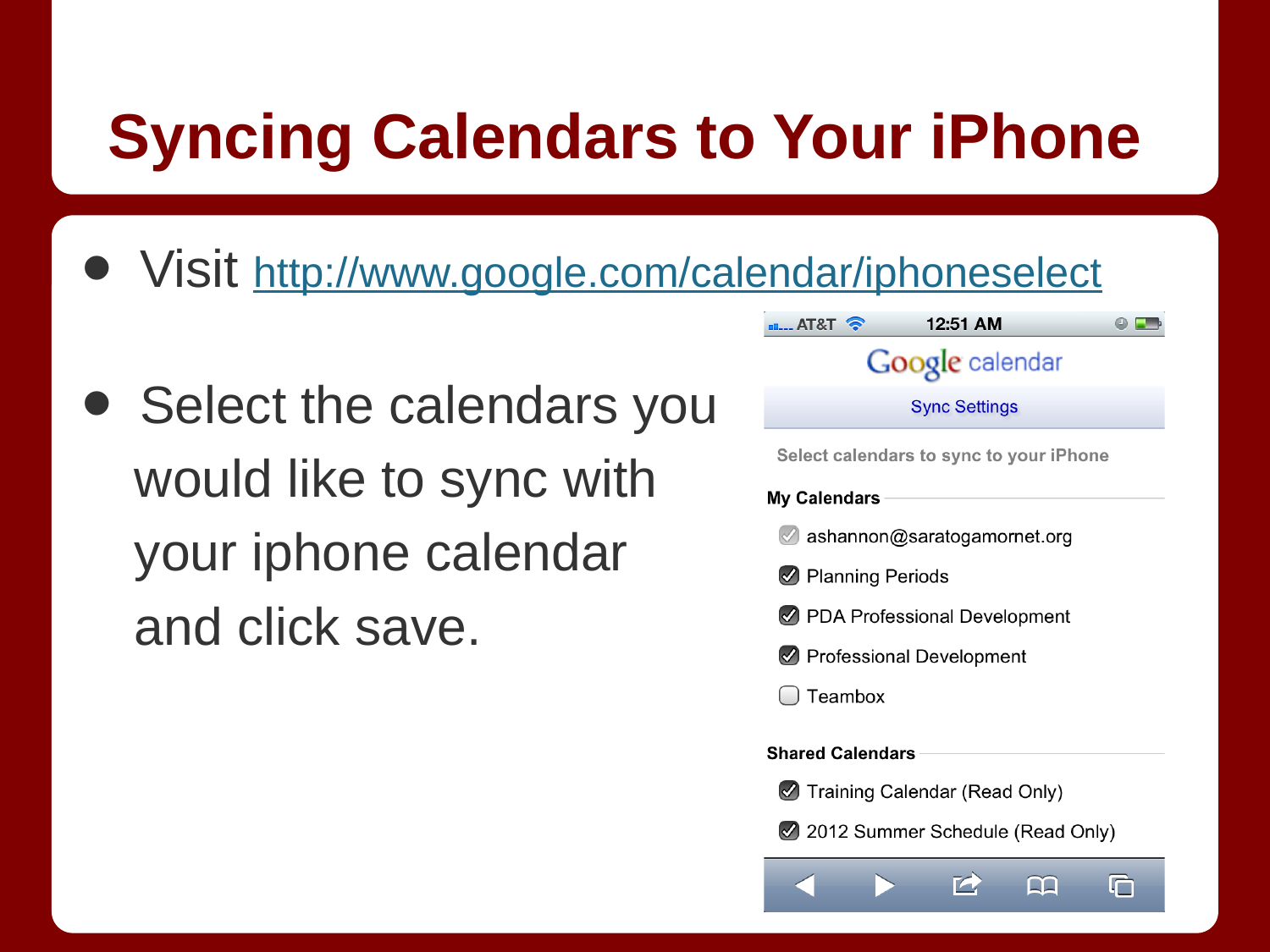

# Syncing Calendars to Your iPhone
Visit http://www.google.com/calendar/iphoneselect

Select the calendars you
    would like to sync with
    your iphone calendar
    and click save.